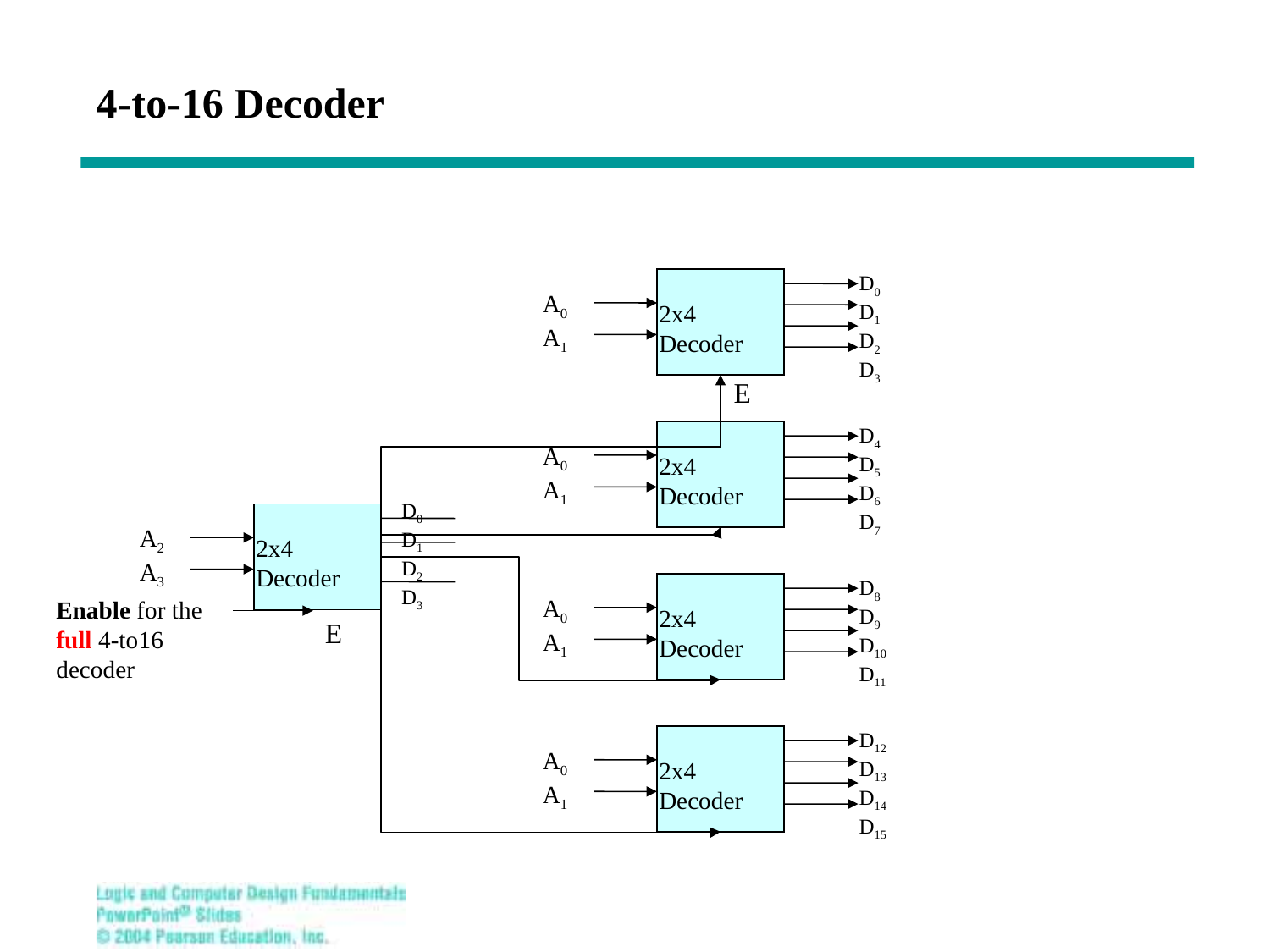

# 4-to-16 Decoder
D0
D1
D2
D3

A0
A1

2x4
Decoder

E
D4
D5
D6
D7

A0
A1

2x4
Decoder

D0
D1
D2
D3

A2
A3

2x4
Decoder

D8
D9
D10
D11

A0
A1

2x4
Decoder

Enable for the
full 4-to16 decoder
E
D12
D13
D14
D15

A0
A1

2x4
Decoder